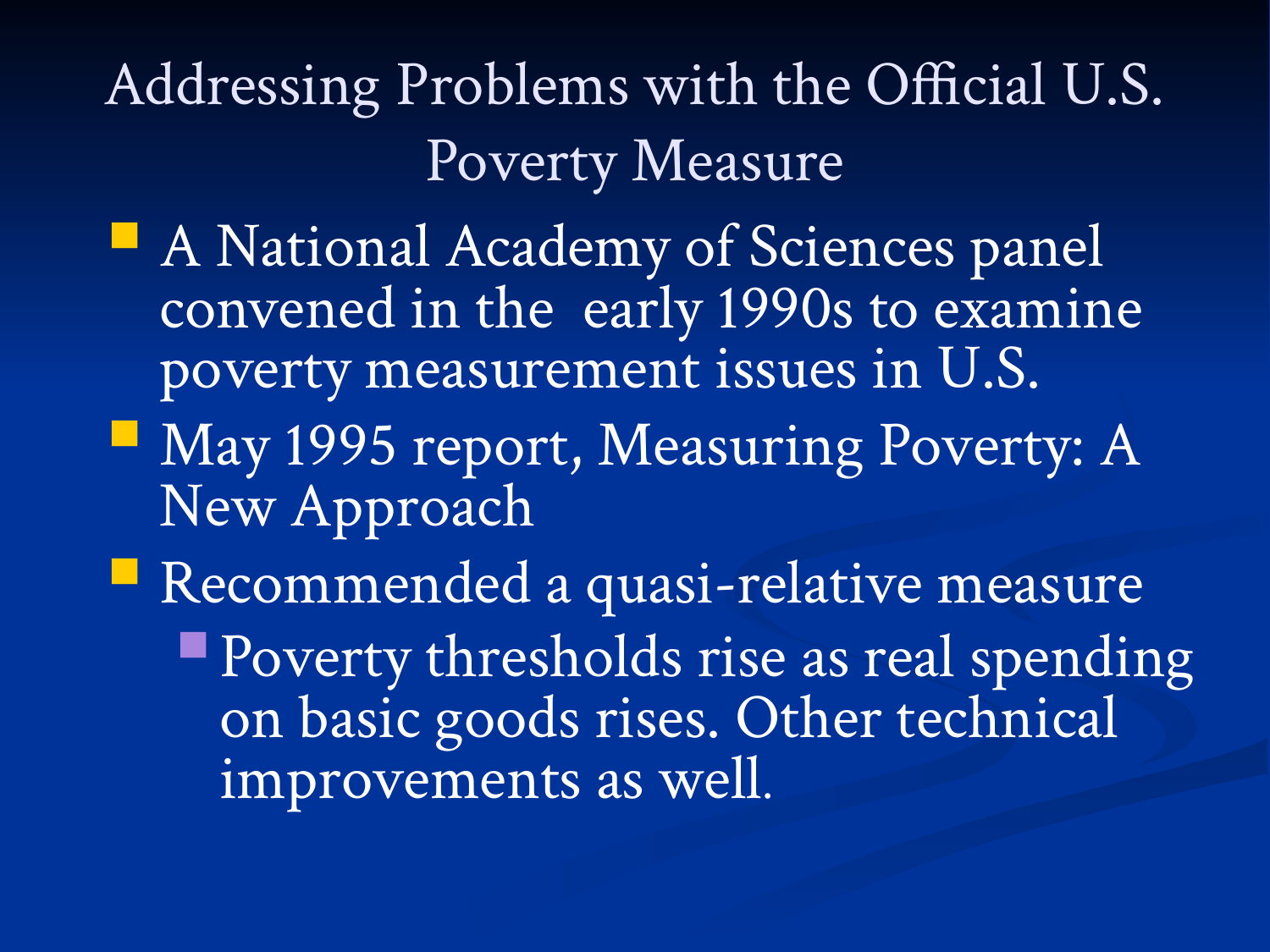

# Addressing Problems with the Official U.S. Poverty Measure

A National Academy of Sciences panel convened in the  early 1990s to examine poverty measurement issues in U.S.
May 1995 report, Measuring Poverty: A New Approach
Recommended a quasi-relative measure
Poverty thresholds rise as real spending on basic goods rises. Other technical improvements as well.